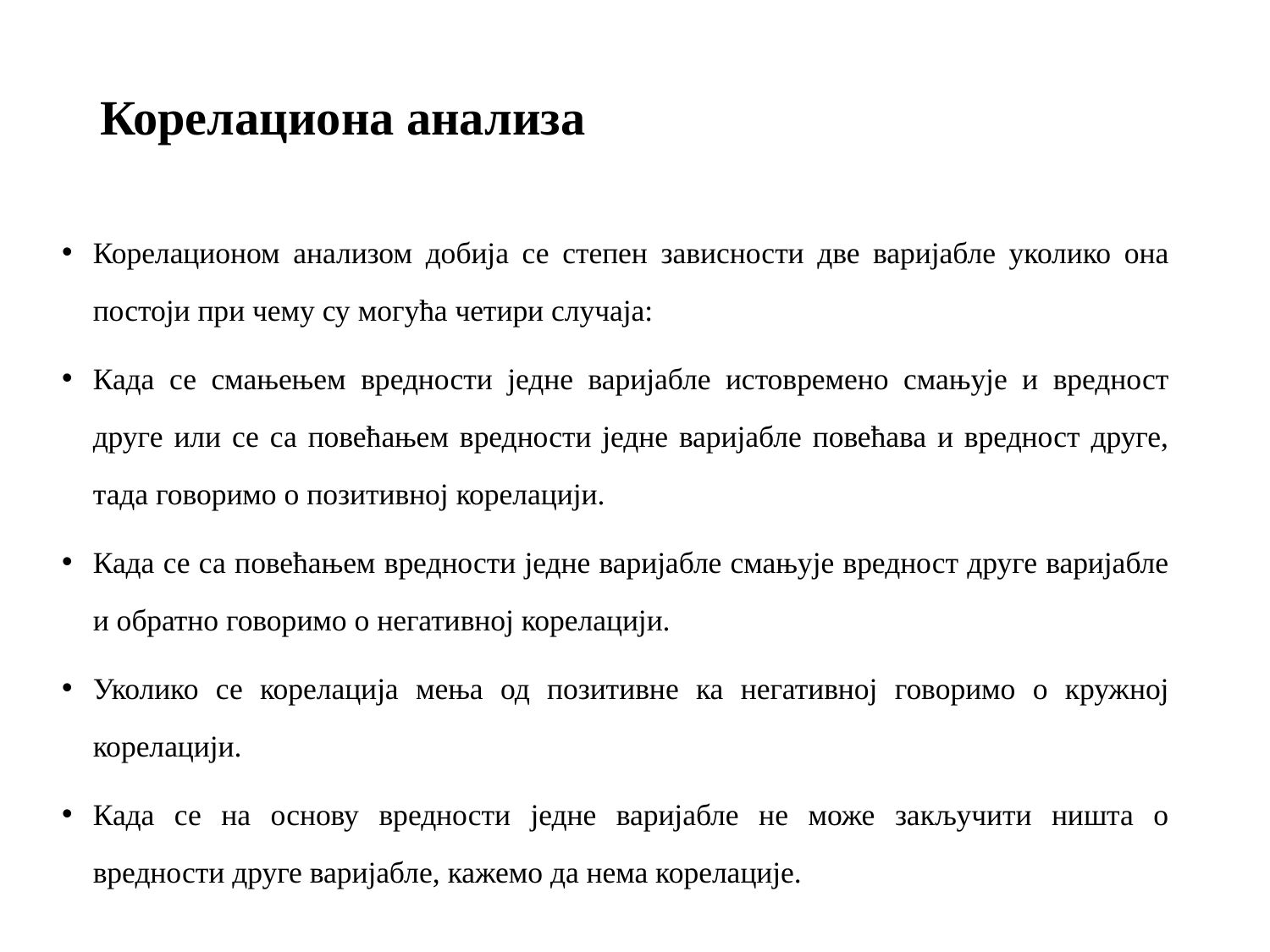

# Корелациона анализа
Корелационом анализом добија се степен зависности две варијабле уколико она постоји при чему су могућа четири случаја:
Када се смањењем вредности једне варијабле истовремено смањује и вредност друге или се са повећањем вредности једне варијабле повећава и вредност друге, тада говоримо о позитивној корелацији.
Када се са повећањем вредности једне варијабле смањује вредност друге варијабле и обратно говоримо о негативној корелацији.
Уколико се корелација мења од позитивне ка негативној говоримо о кружној корелацији.
Када се на основу вредности једне варијабле не може закључити ништа о вредности друге варијабле, кажемо да нема корелације.